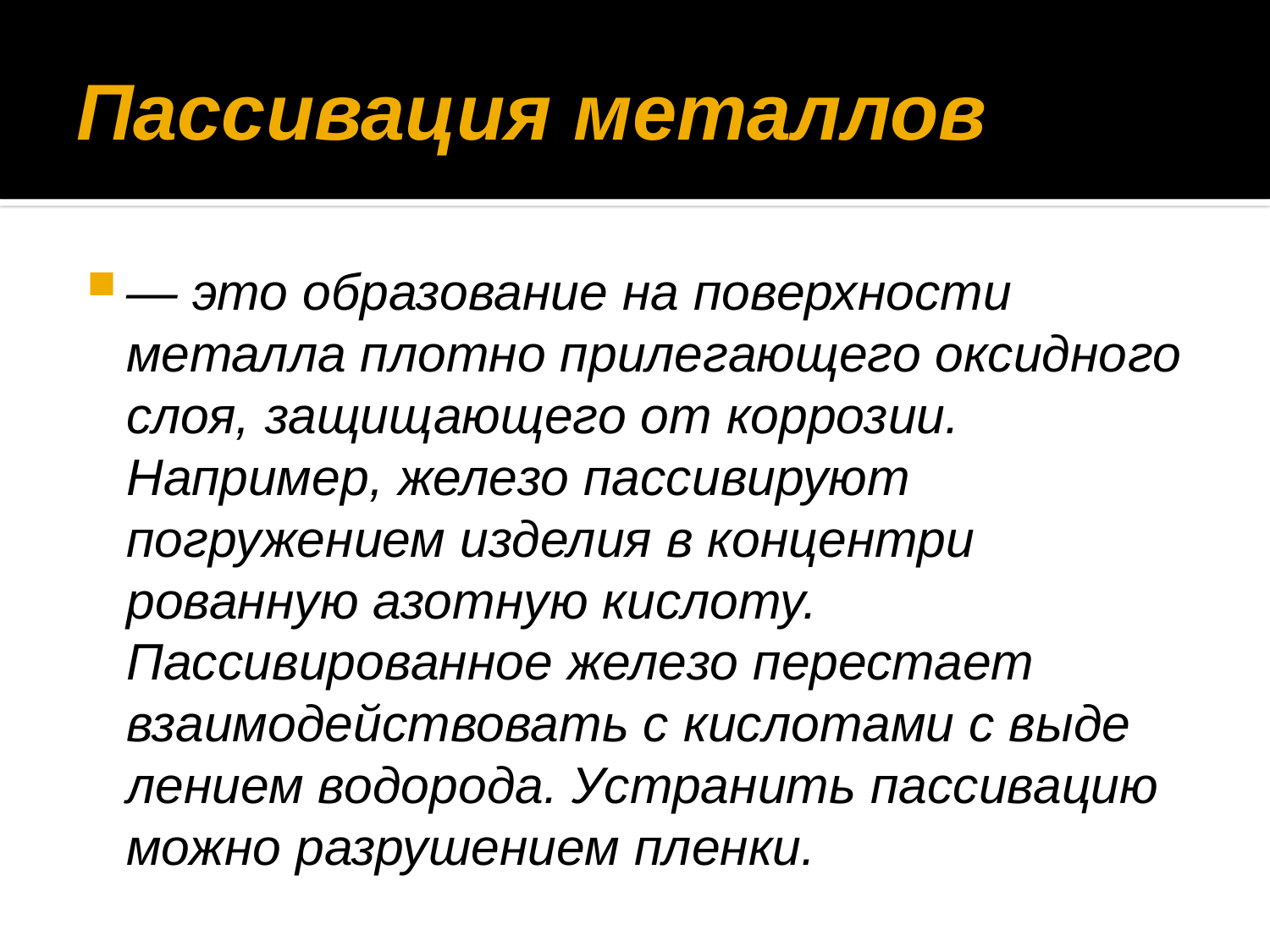

# Пассивация металлов
— это образование на поверхности металла плотно прилегающего оксидно­го слоя, защищающего от коррозии. Например, желе­зо пассивируют погружением изделия в концентри­рованную азотную кислоту. Пассивированное желе­зо перестает взаимодействовать с кислотами с выде­лением водорода. Устранить пассивацию можно раз­рушением пленки.